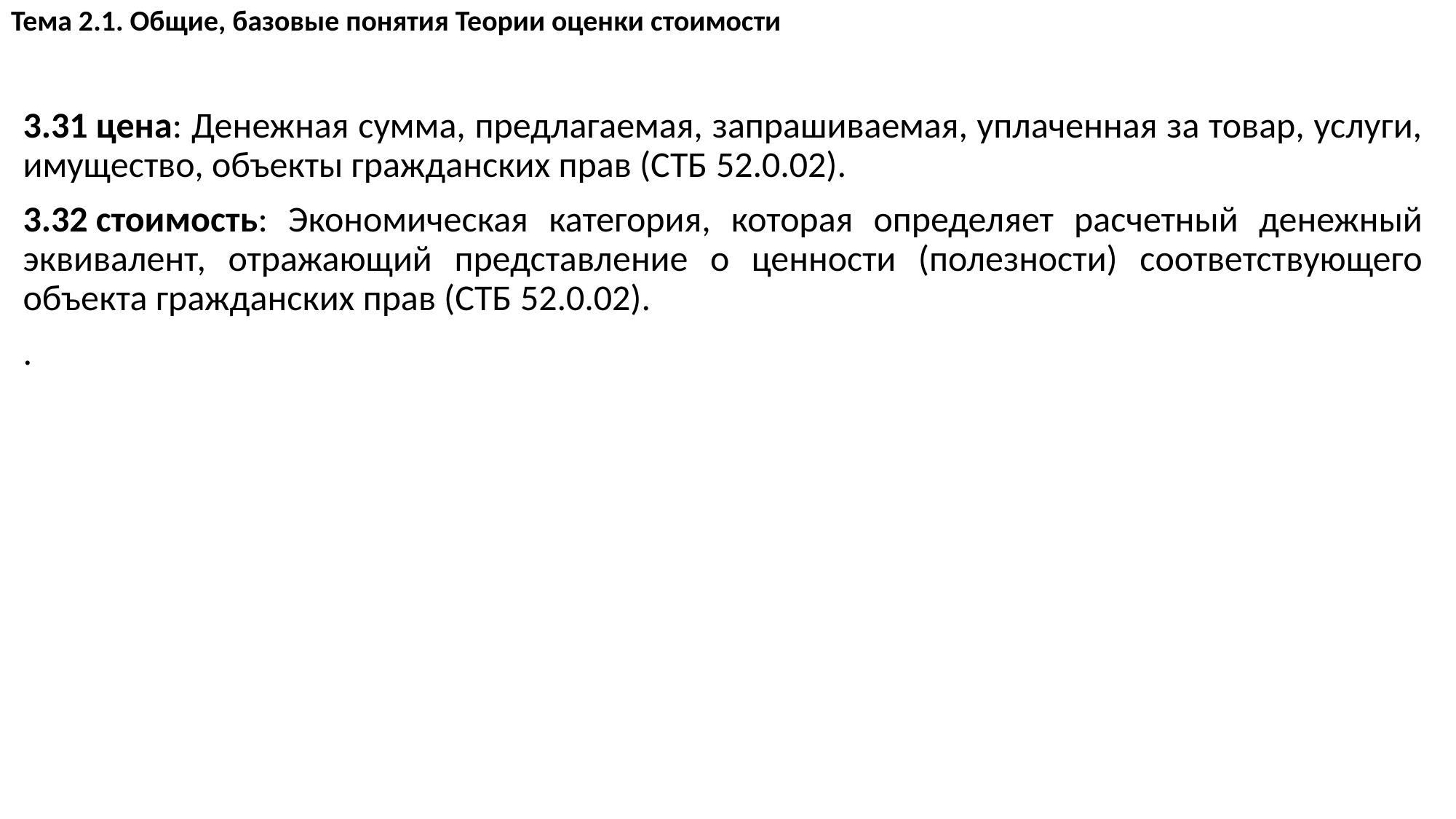

# Тема 2.1. Общие, базовые понятия Теории оценки стоимости

3.31 цена: Денежная сумма, предлагаемая, запрашиваемая, уплаченная за товар, услуги, имущество, объекты гражданских прав (СТБ 52.0.02).
3.32 стоимость: Экономическая категория, которая определяет расчетный денежный эквивалент, отражающий представление о ценности (полезности) соответствующего объекта гражданских прав (СТБ 52.0.02).
.